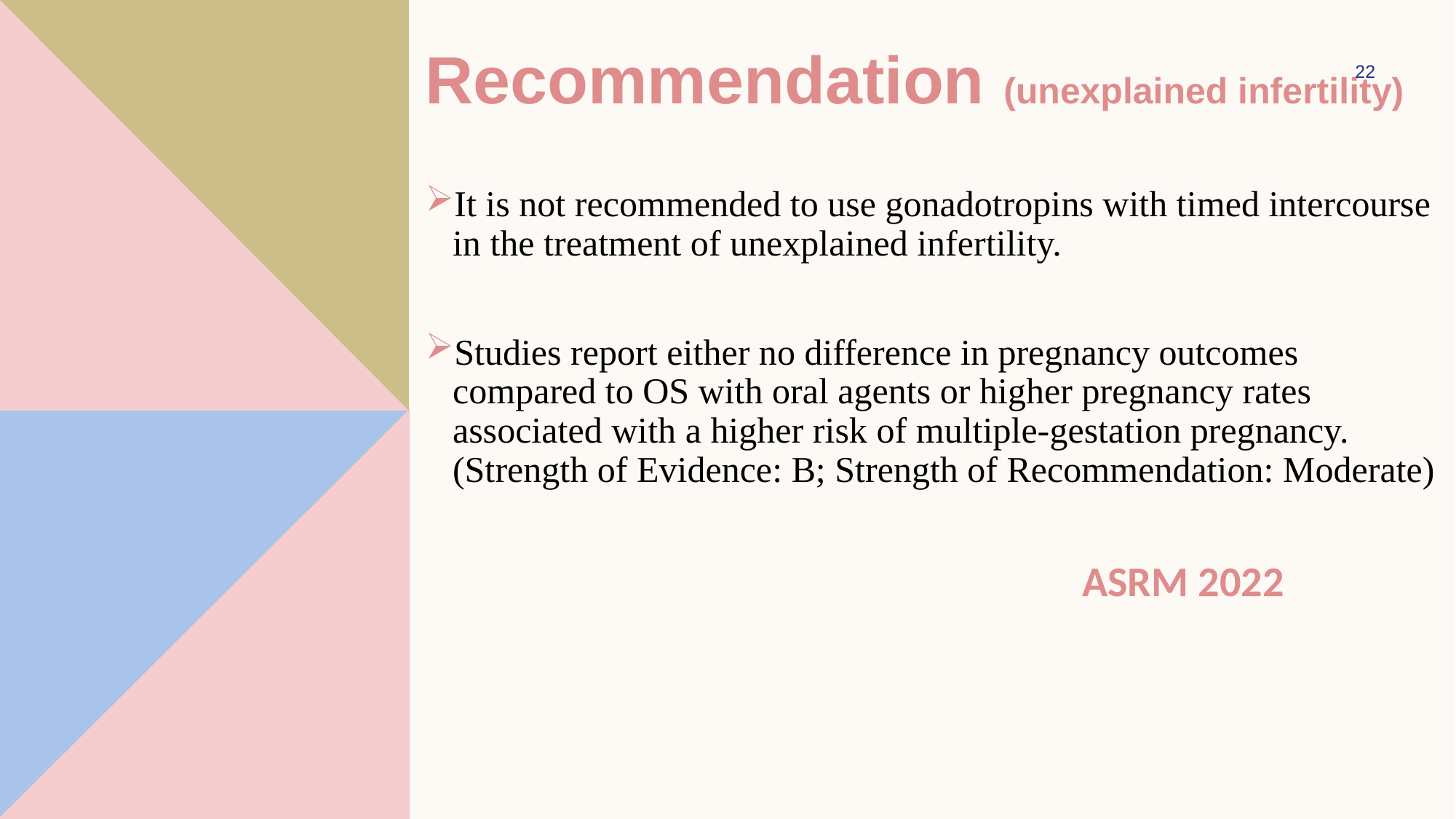

# Recommendation (unexplained infertility)
22
It is not recommended to use gonadotropins with timed intercourse in the treatment of unexplained infertility.

Studies report either no difference in pregnancy outcomes
compared to OS with oral agents or higher pregnancy rates associated with a higher risk of multiple-gestation pregnancy. (Strength of Evidence: B; Strength of Recommendation: Moderate)

                                                                                               ASRM 2022